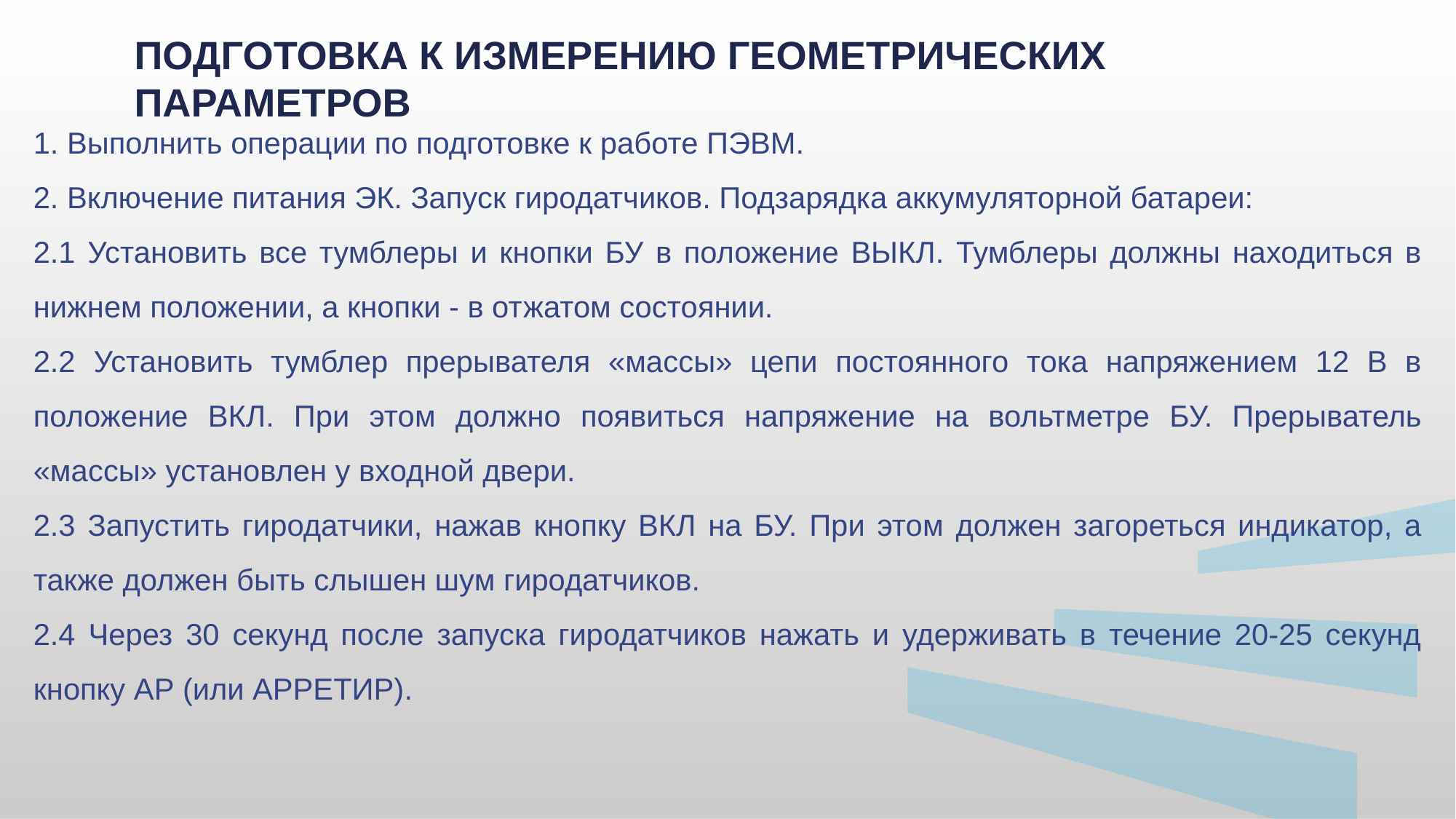

ПОДГОТОВКА К ИЗМЕРЕНИЮ ГЕОМЕТРИЧЕСКИХ ПАРАМЕТРОВ
1. Выполнить операции по подготовке к работе ПЭВМ.
2. Включение питания ЭК. Запуск гиродатчиков. Подзарядка аккумуляторной батареи:
2.1 Установить все тумблеры и кнопки БУ в положение ВЫКЛ. Тумблеры должны находиться в нижнем положении, а кнопки - в отжатом состоянии.
2.2 Установить тумблер прерывателя «массы» цепи постоянного тока напряжением 12 В в положение ВКЛ. При этом должно появиться напряжение на вольтметре БУ. Прерыватель «массы» установлен у входной двери.
2.3 Запустить гиродатчики, нажав кнопку ВКЛ на БУ. При этом должен загореться индикатор, а также должен быть слышен шум гиродатчиков.
2.4 Через 30 секунд после запуска гиродатчиков нажать и удерживать в течение 20-25 секунд кнопку АР (или АРРЕТИР).